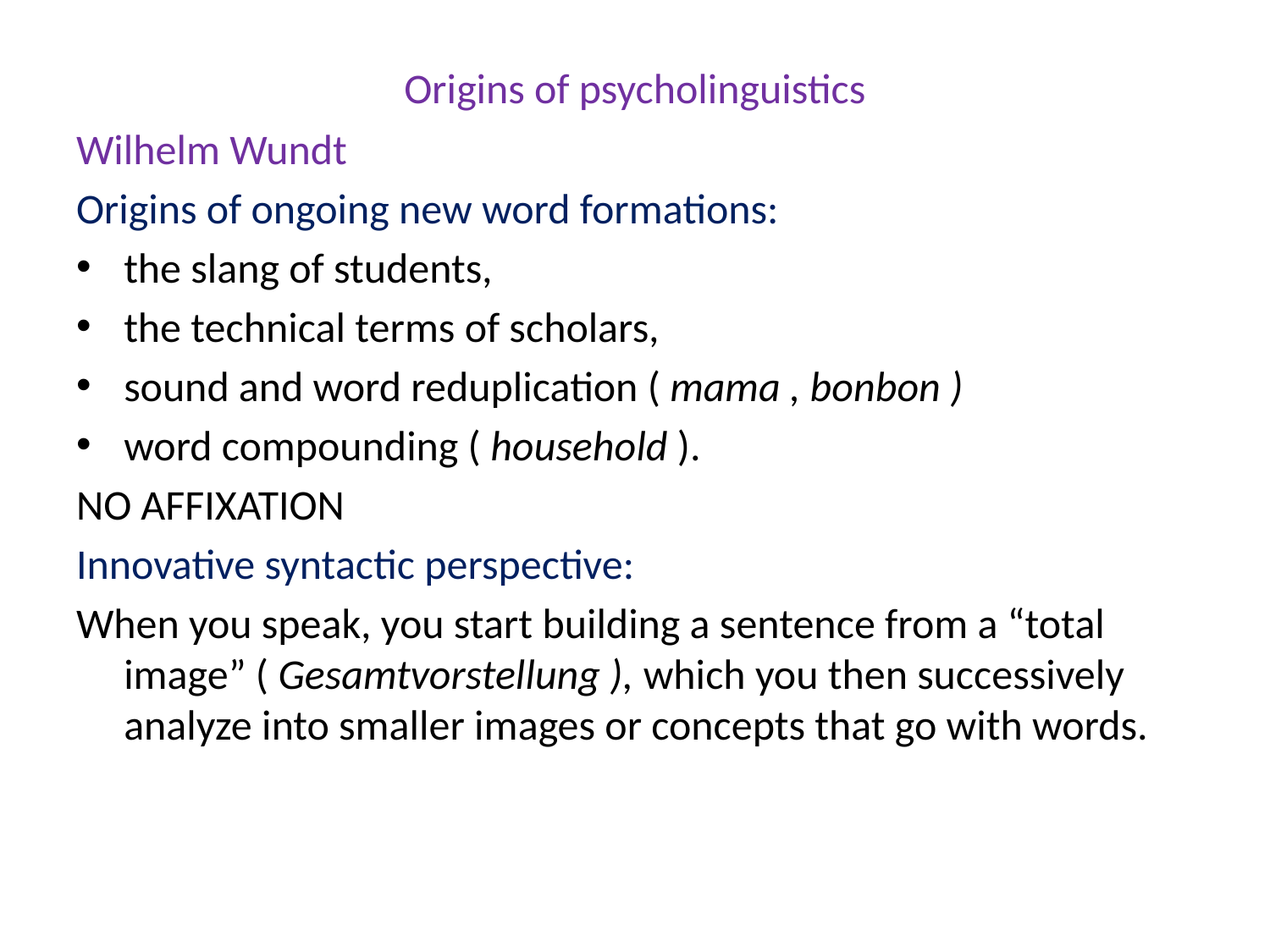

# Origins of psycholinguistics
Wilhelm Wundt
Origins of ongoing new word formations:
the slang of students,
the technical terms of scholars,
sound and word reduplication ( mama , bonbon )
word compounding ( household ).
NO AFFIXATION
Innovative syntactic perspective:
When you speak, you start building a sentence from a “total image” ( Gesamtvorstellung ), which you then successively analyze into smaller images or concepts that go with words.